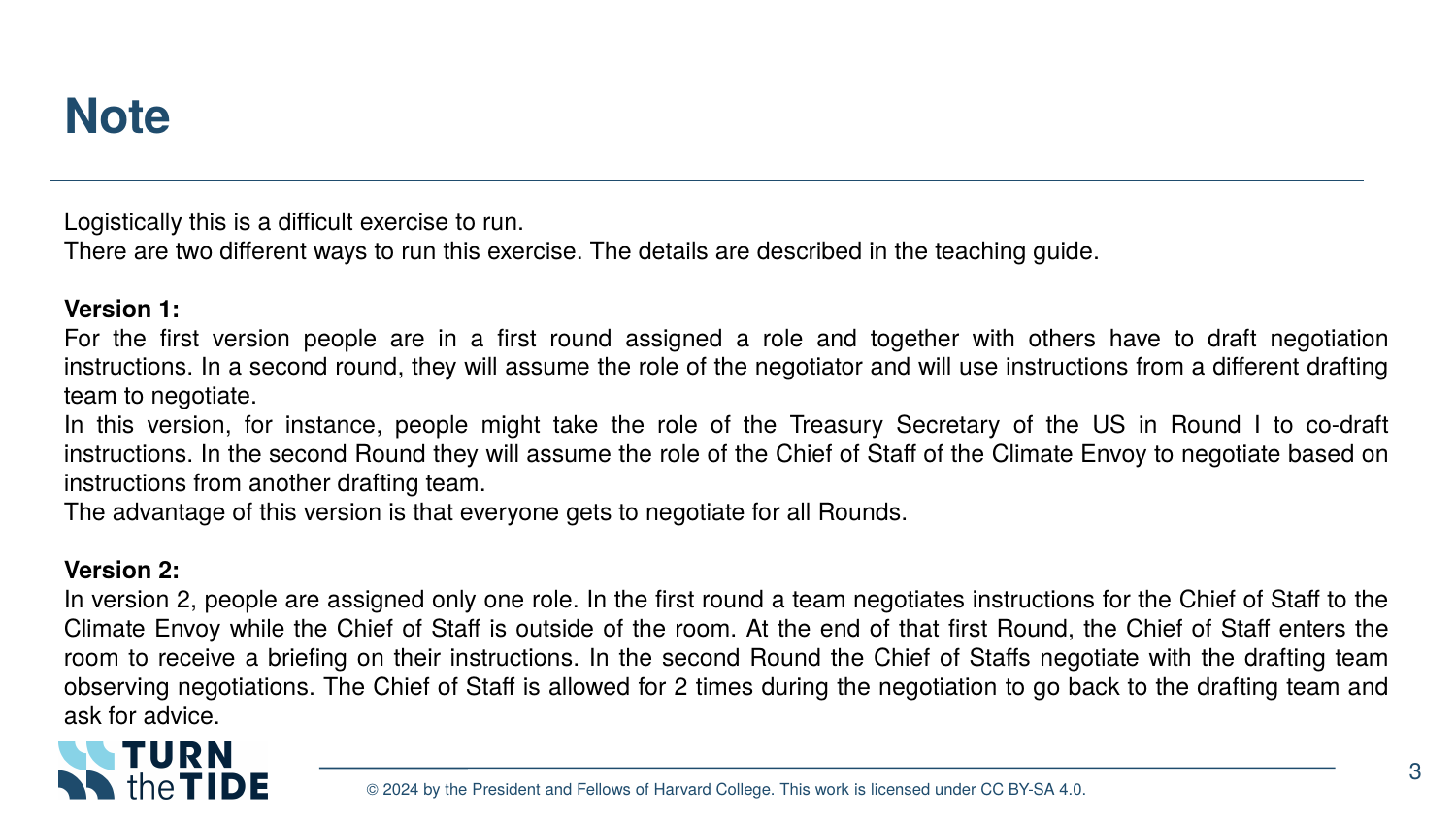

# Note
Logistically this is a difficult exercise to run.
There are two different ways to run this exercise. The details are described in the teaching guide.

Version 1:
For the first version people are in a first round assigned a role and together with others have to draft negotiation instructions. In a second round, they will assume the role of the negotiator and will use instructions from a different drafting team to negotiate.
In this version, for instance, people might take the role of the Treasury Secretary of the US in Round I to co-draft instructions. In the second Round they will assume the role of the Chief of Staff of the Climate Envoy to negotiate based on instructions from another drafting team.
The advantage of this version is that everyone gets to negotiate for all Rounds.

Version 2:
In version 2, people are assigned only one role. In the first round a team negotiates instructions for the Chief of Staff to the Climate Envoy while the Chief of Staff is outside of the room. At the end of that first Round, the Chief of Staff enters the room to receive a briefing on their instructions. In the second Round the Chief of Staffs negotiate with the drafting team observing negotiations. The Chief of Staff is allowed for 2 times during the negotiation to go back to the drafting team and ask for advice.
3